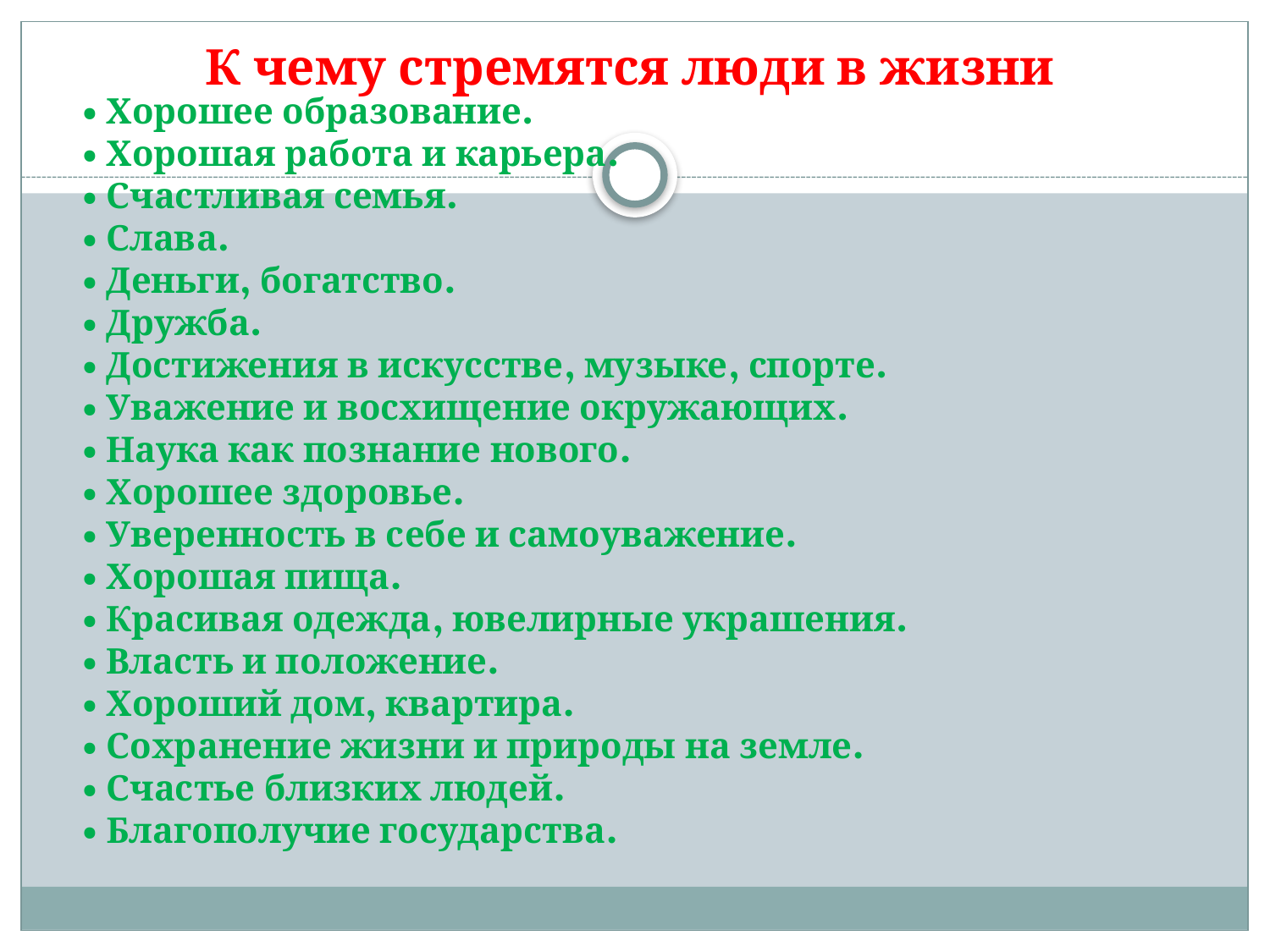

К чему стремятся люди в жизни
• Хорошее образование.
• Хорошая работа и карьера.
• Счастливая семья.
• Слава.
• Деньги, богатство.
• Дружба.
• Достижения в искусстве, музыке, спорте.
• Уважение и восхищение окружающих.
• Наука как познание нового.
• Хорошее здоровье.
• Уверенность в себе и самоуважение.
• Хорошая пища.
• Красивая одежда, ювелирные украшения.
• Власть и положение.
• Хороший дом, квартира.
• Сохранение жизни и природы на земле.
• Счастье близких людей.
• Благополучие государства.